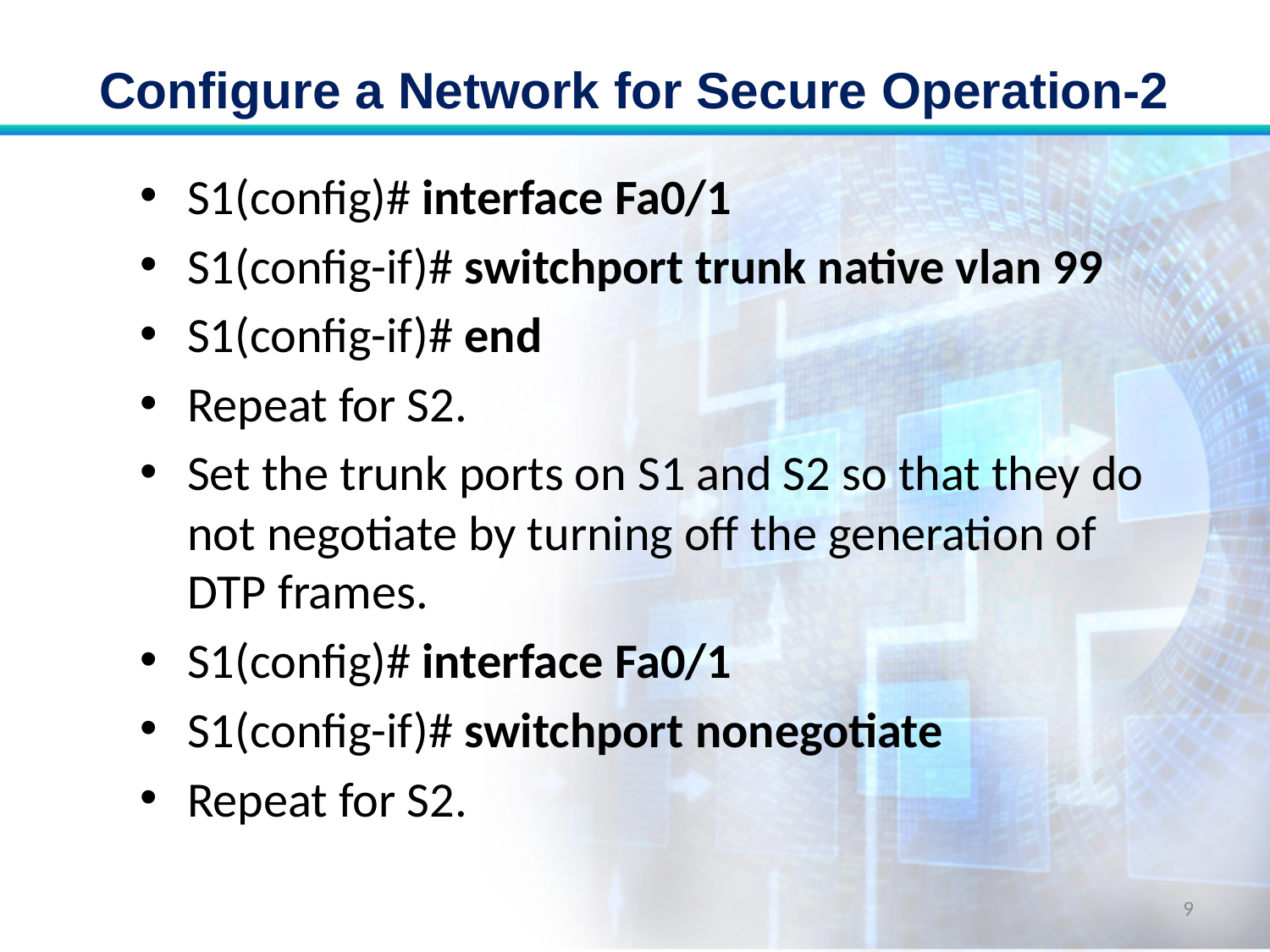

# Configure a Network for Secure Operation-2
S1(config)# interface Fa0/1
S1(config-if)# switchport trunk native vlan 99
S1(config-if)# end
Repeat for S2.
Set the trunk ports on S1 and S2 so that they do not negotiate by turning off the generation of DTP frames.
S1(config)# interface Fa0/1
S1(config-if)# switchport nonegotiate
Repeat for S2.
9